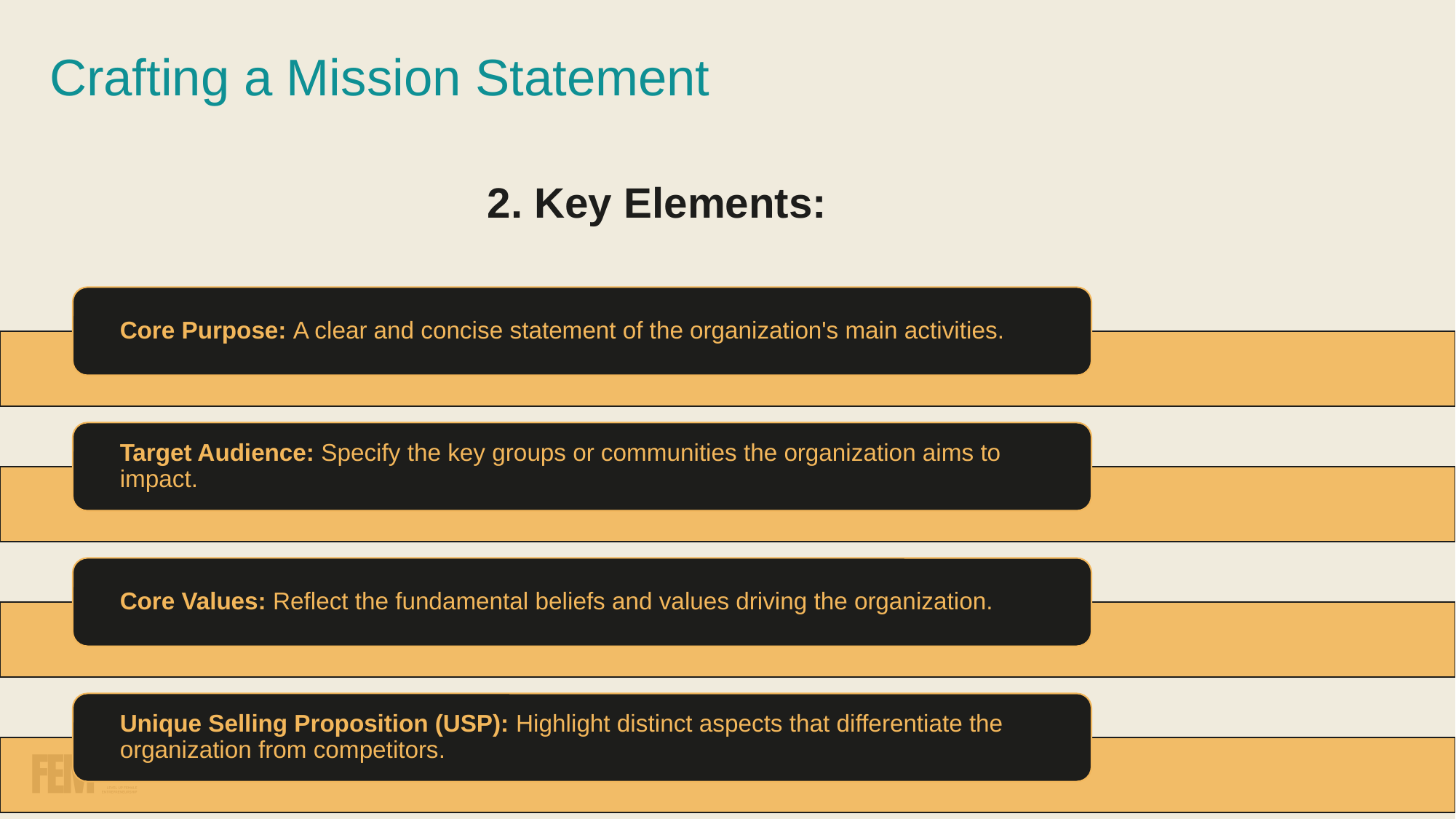

# Crafting a Mission Statement
2. Key Elements:
Core Purpose: A clear and concise statement of the organization's main activities.
Target Audience: Specify the key groups or communities the organization aims to impact.
Core Values: Reflect the fundamental beliefs and values driving the organization.
Unique Selling Proposition (USP): Highlight distinct aspects that differentiate the organization from competitors.